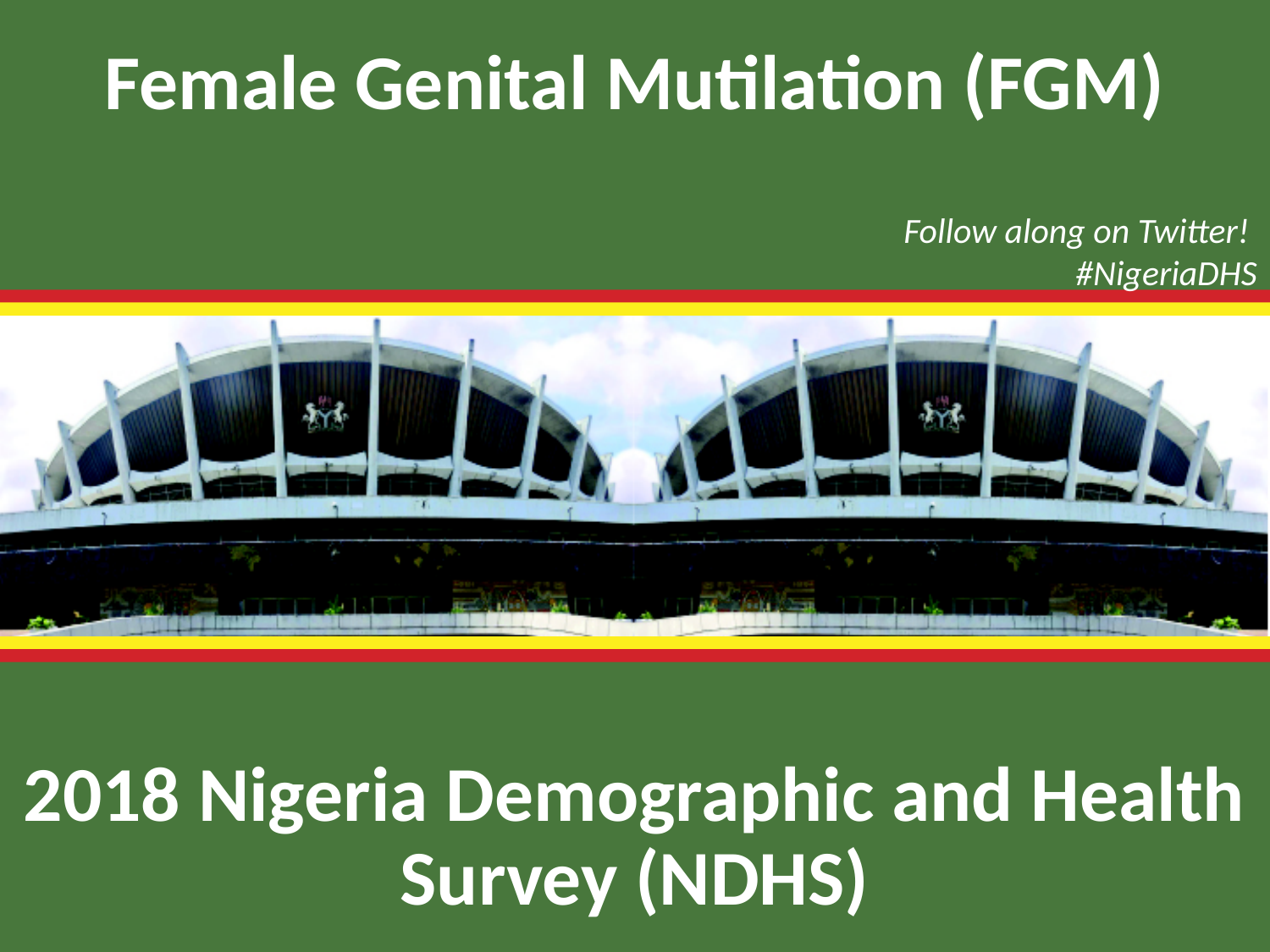

Female Genital Mutilation (FGM)
Follow along on Twitter!
#NigeriaDHS